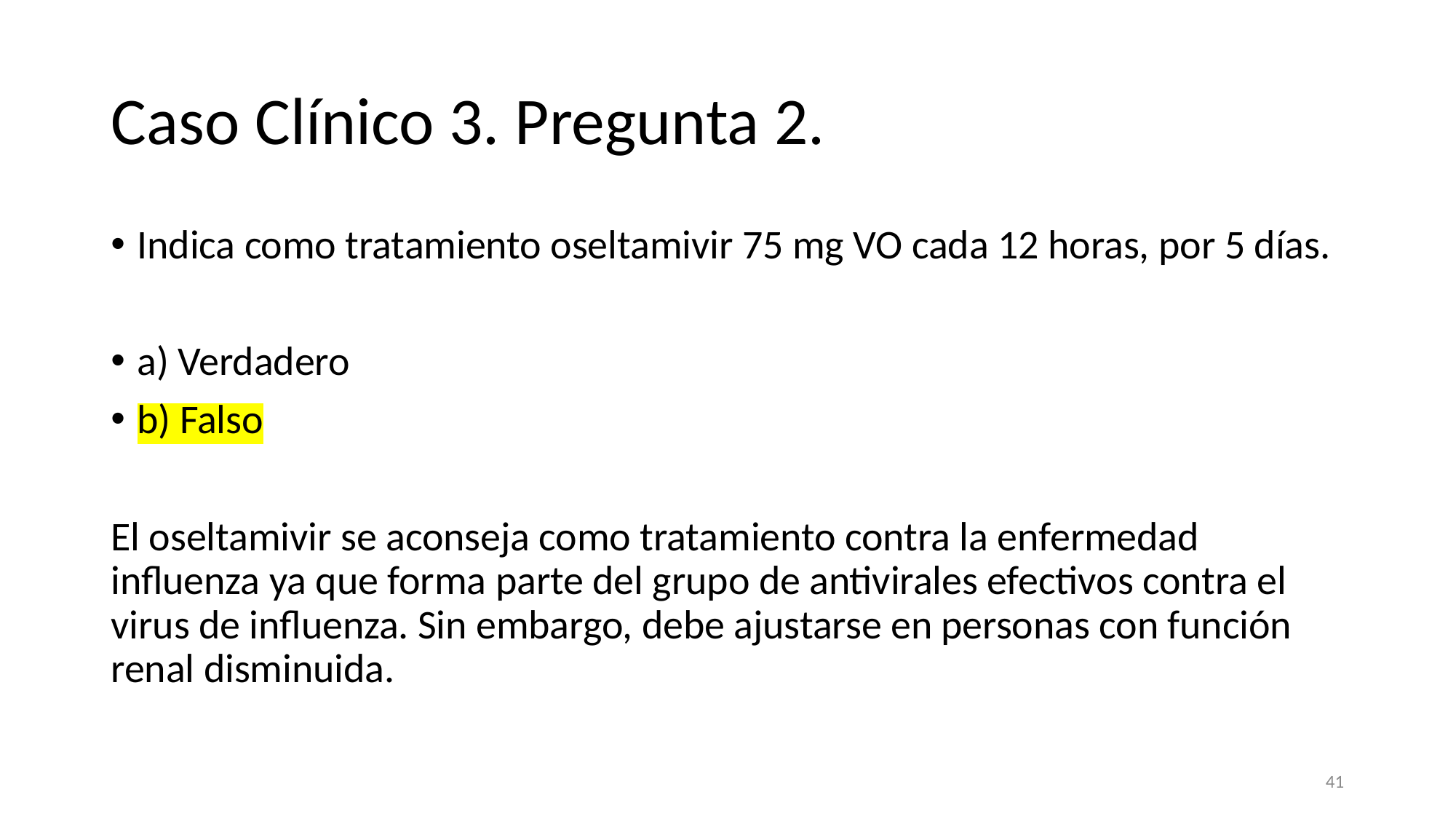

# Caso Clínico 3. Pregunta 2.
Indica como tratamiento oseltamivir 75 mg VO cada 12 horas, por 5 días.

a) Verdadero
b) Falso

El oseltamivir se aconseja como tratamiento contra la enfermedad influenza ya que forma parte del grupo de antivirales efectivos contra el virus de influenza. Sin embargo, debe ajustarse en personas con función renal disminuida.

41